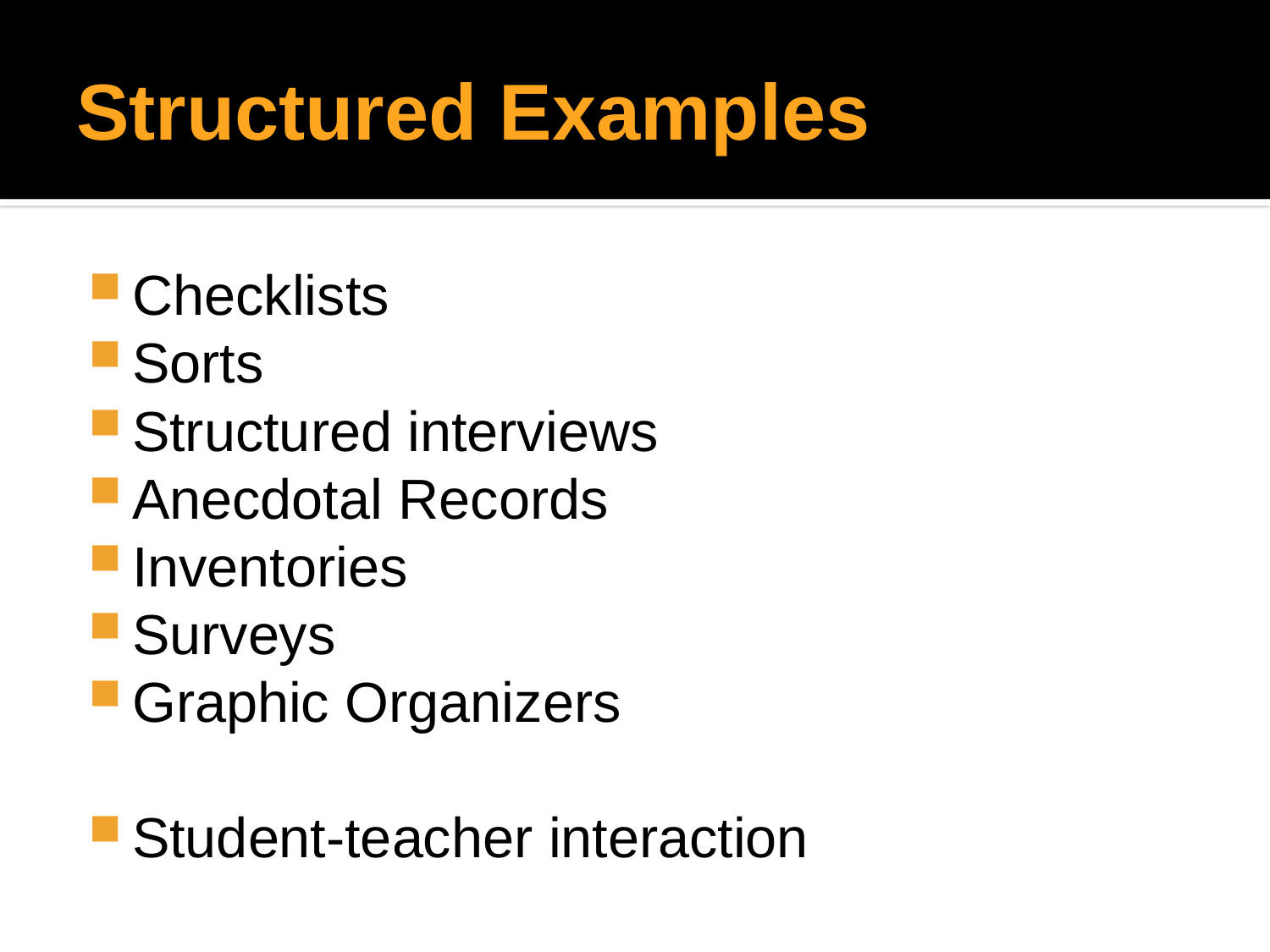

# Structured Examples
Checklists
Sorts
Structured interviews
Anecdotal Records
Inventories
Surveys
Graphic Organizers

Student-teacher interaction